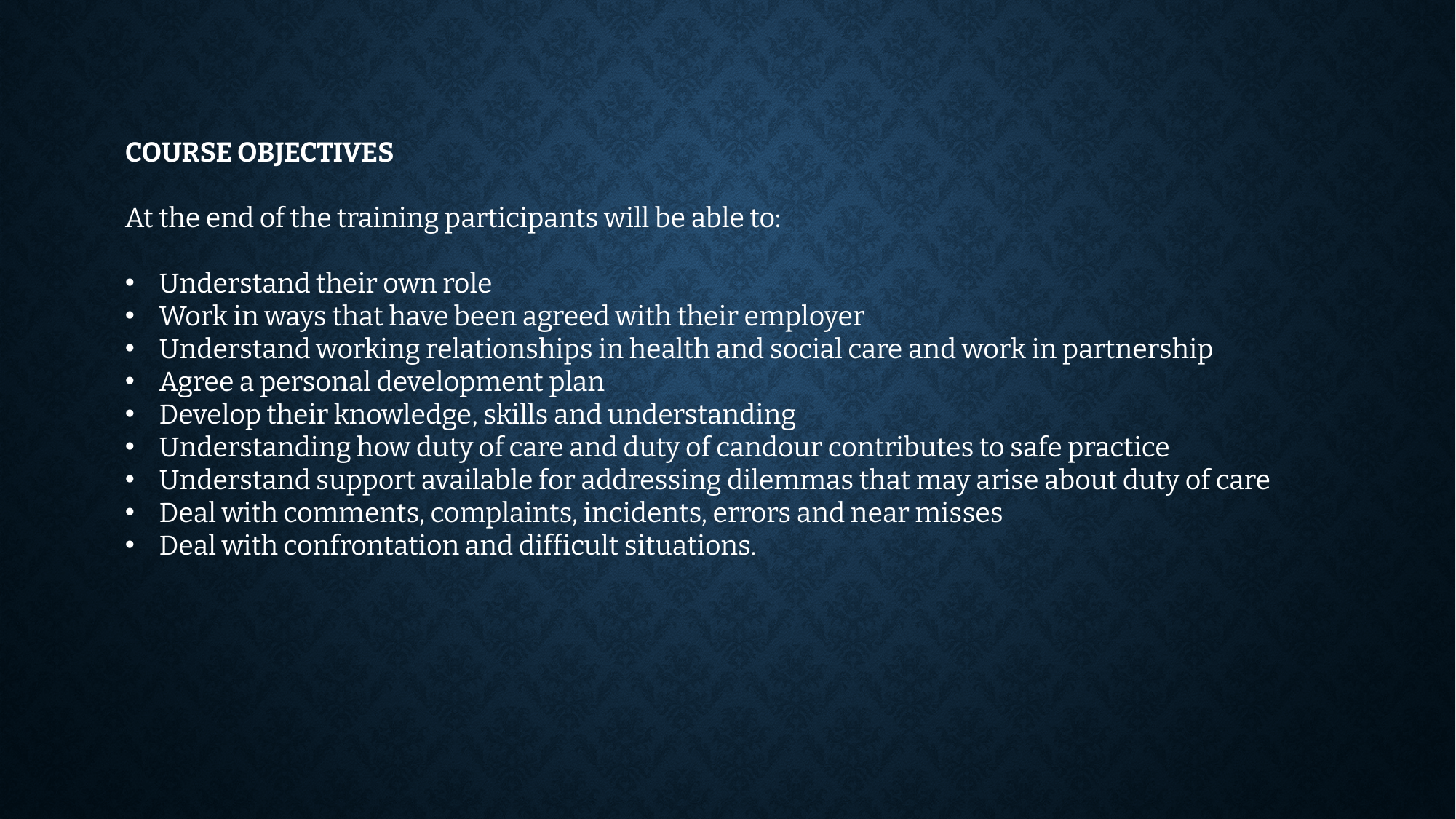

COURSE OBJECTIVES

At the end of the training participants will be able to:

Understand their own role
Work in ways that have been agreed with their employer
Understand working relationships in health and social care and work in partnership
Agree a personal development plan
Develop their knowledge, skills and understanding
Understanding how duty of care and duty of candour contributes to safe practice
Understand support available for addressing dilemmas that may arise about duty of care
Deal with comments, complaints, incidents, errors and near misses
Deal with confrontation and difficult situations.